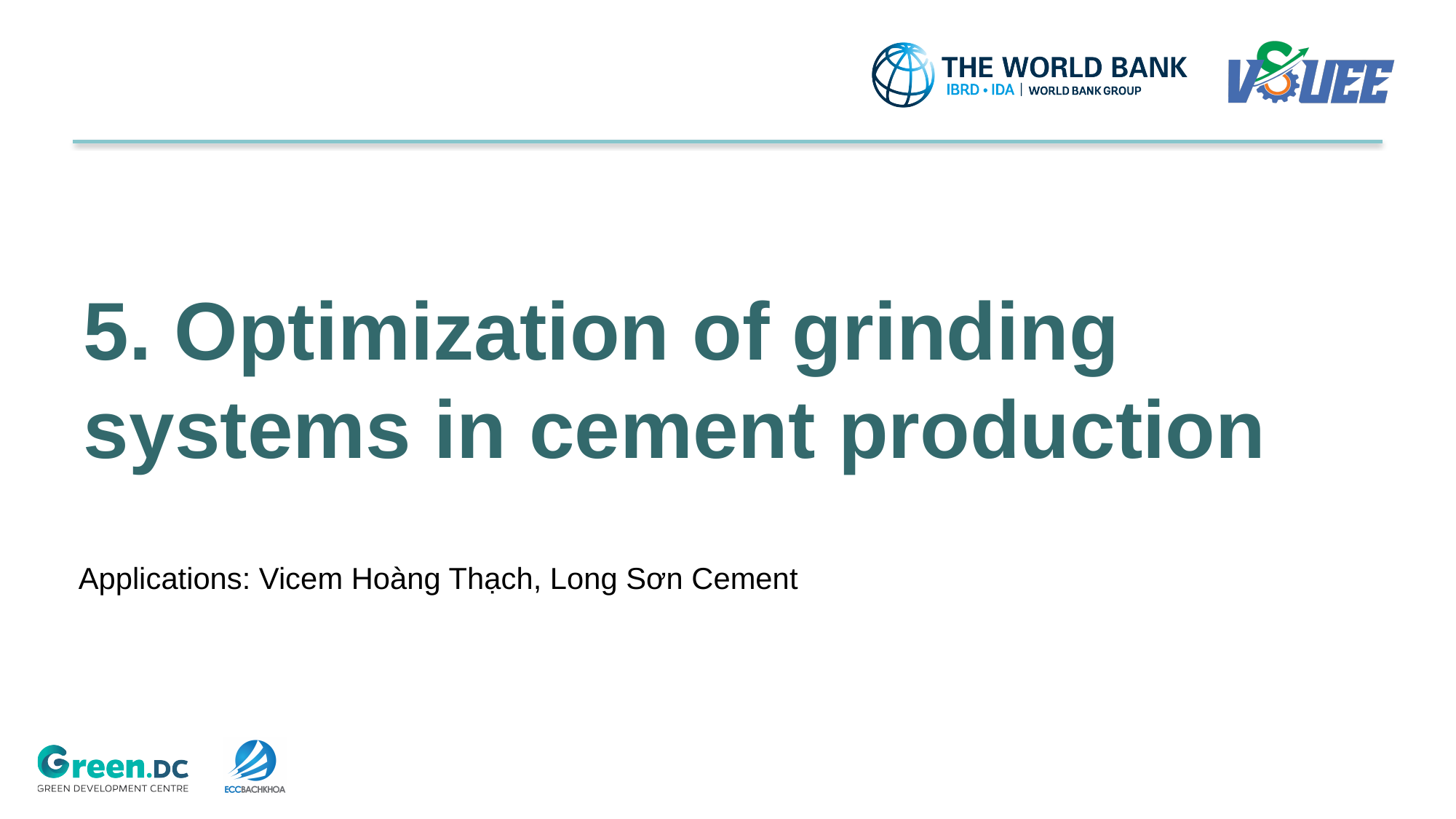

# 5. Optimization of grinding systems in cement production
Applications: Vicem Hoàng Thạch, Long Sơn Cement